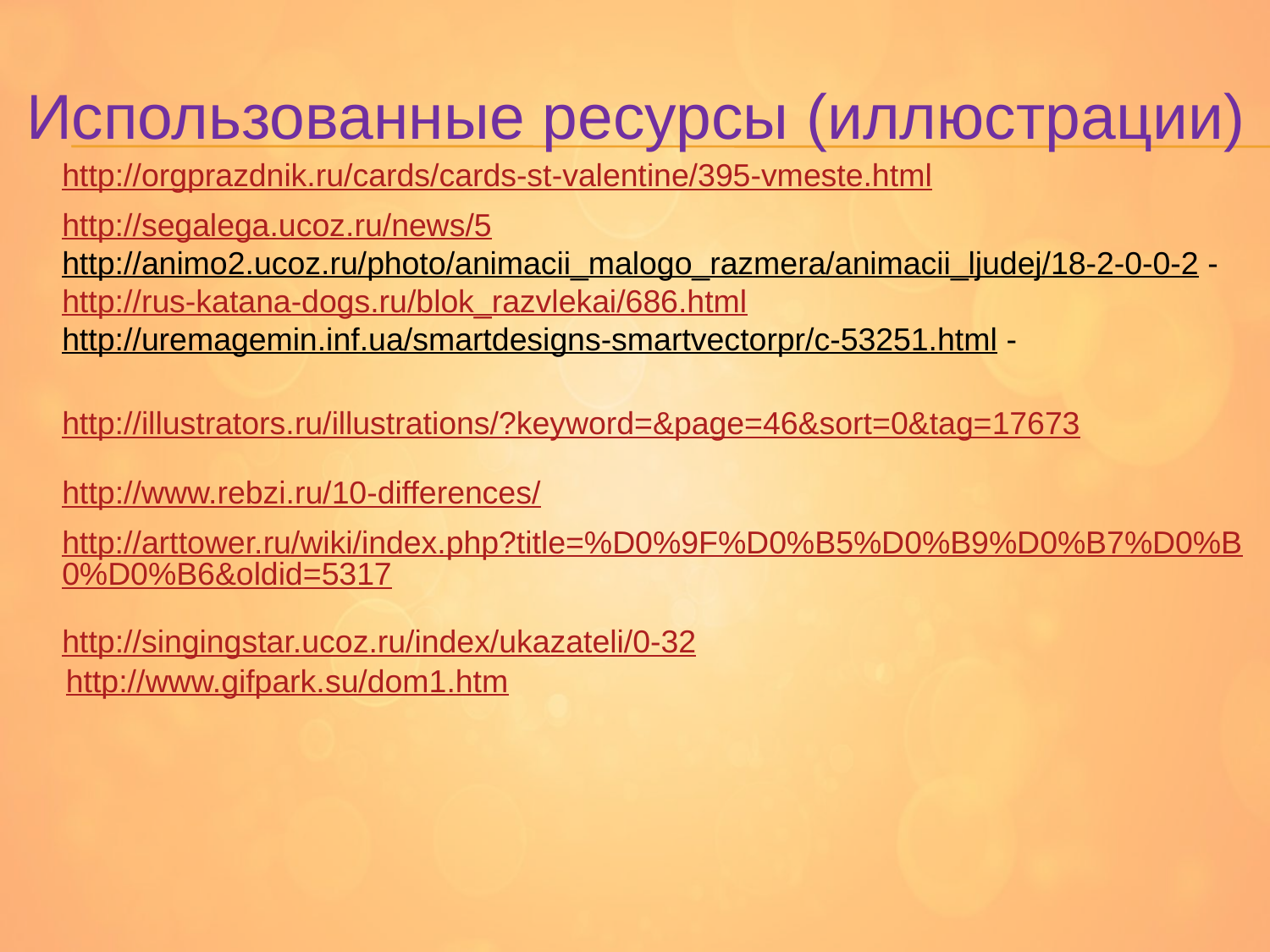

Использованные ресурсы (иллюстрации)
http://orgprazdnik.ru/cards/cards-st-valentine/395-vmeste.html
http://segalega.ucoz.ru/news/5
http://animo2.ucoz.ru/photo/animacii_malogo_razmera/animacii_ljudej/18-2-0-0-2 -
http://rus-katana-dogs.ru/blok_razvlekai/686.html
http://uremagemin.inf.ua/smartdesigns-smartvectorpr/c-53251.html -
http://illustrators.ru/illustrations/?keyword=&page=46&sort=0&tag=17673
http://www.rebzi.ru/10-differences/
http://arttower.ru/wiki/index.php?title=%D0%9F%D0%B5%D0%B9%D0%B7%D0%B0%D0%B6&oldid=5317
http://singingstar.ucoz.ru/index/ukazateli/0-32
http://www.gifpark.su/dom1.htm